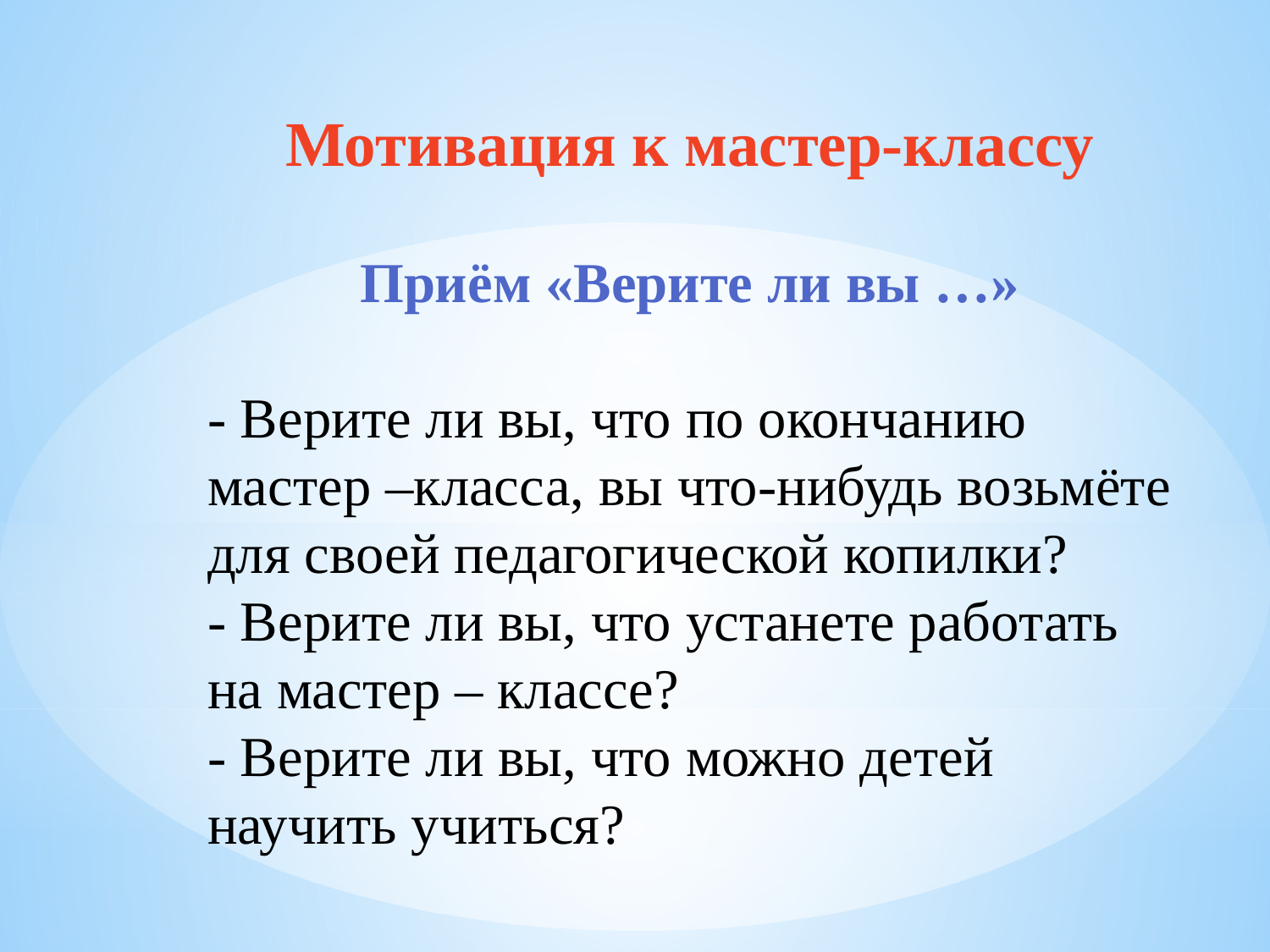

Мотивация к мастер-классу

Приём «Верите ли вы …»

- Верите ли вы, что по окончанию мастер –класса, вы что-нибудь возьмёте для своей педагогической копилки?
- Верите ли вы, что устанете работать на мастер – классе?
- Верите ли вы, что можно детей научить учиться?